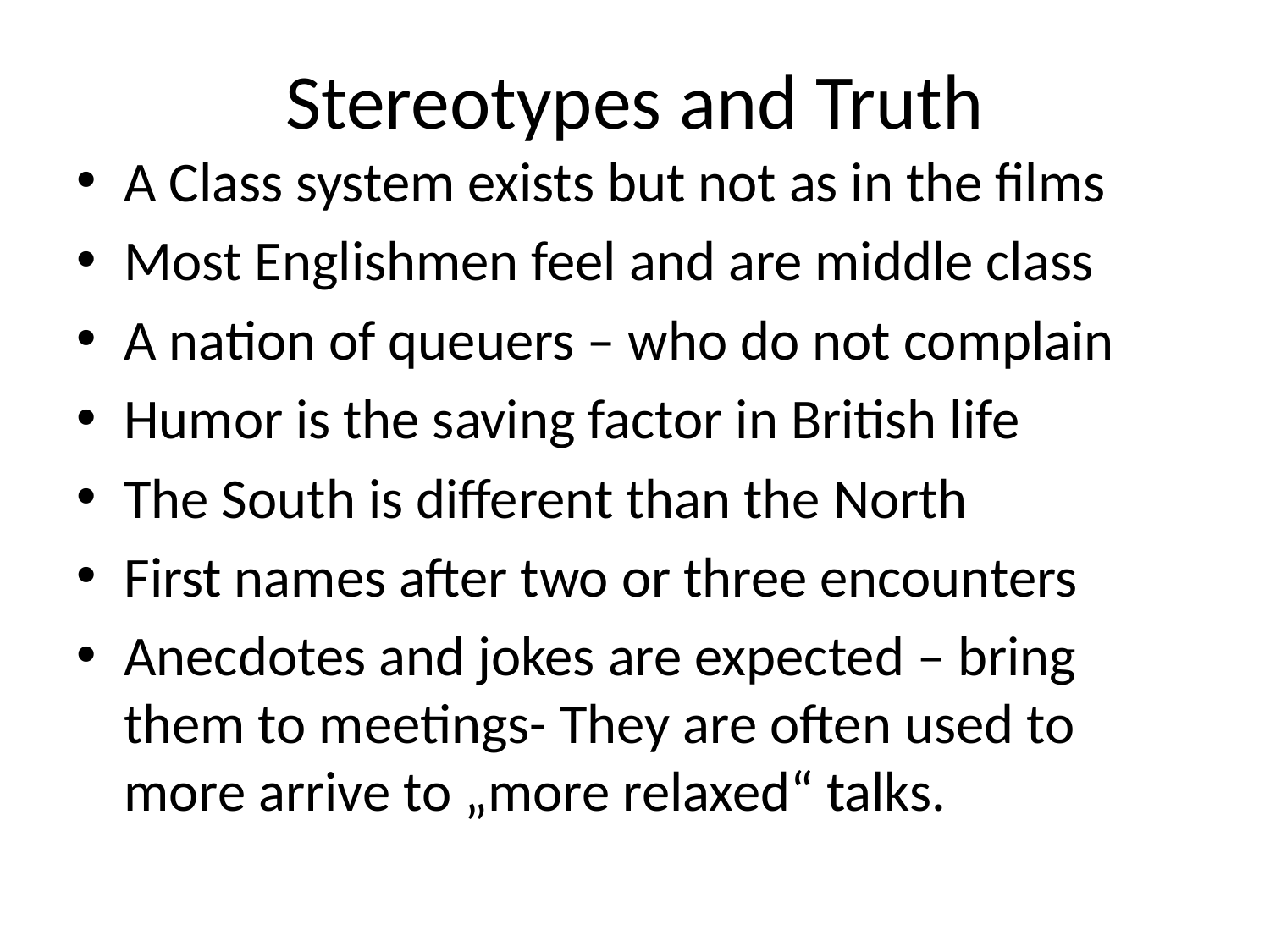

# Stereotypes and Truth
A Class system exists but not as in the films
Most Englishmen feel and are middle class
A nation of queuers – who do not complain
Humor is the saving factor in British life
The South is different than the North
First names after two or three encounters
Anecdotes and jokes are expected – bring them to meetings- They are often used to more arrive to „more relaxed“ talks.